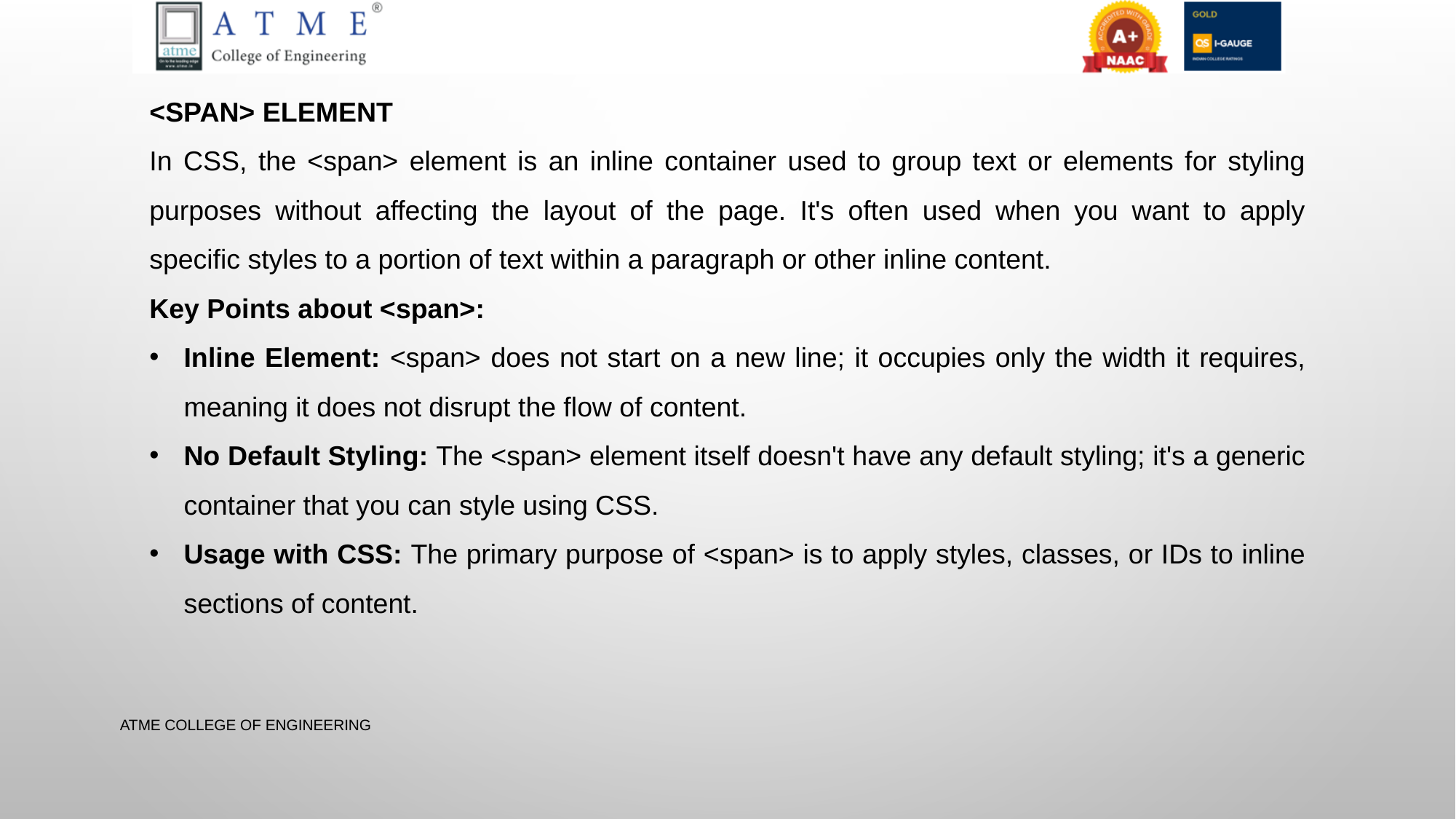

<SPAN> ELEMENT
In CSS, the <span> element is an inline container used to group text or elements for styling purposes without affecting the layout of the page. It's often used when you want to apply specific styles to a portion of text within a paragraph or other inline content.
Key Points about <span>:
Inline Element: <span> does not start on a new line; it occupies only the width it requires, meaning it does not disrupt the flow of content.
No Default Styling: The <span> element itself doesn't have any default styling; it's a generic container that you can style using CSS.
Usage with CSS: The primary purpose of <span> is to apply styles, classes, or IDs to inline sections of content.

ATME COLLEGE OF ENGINEERING